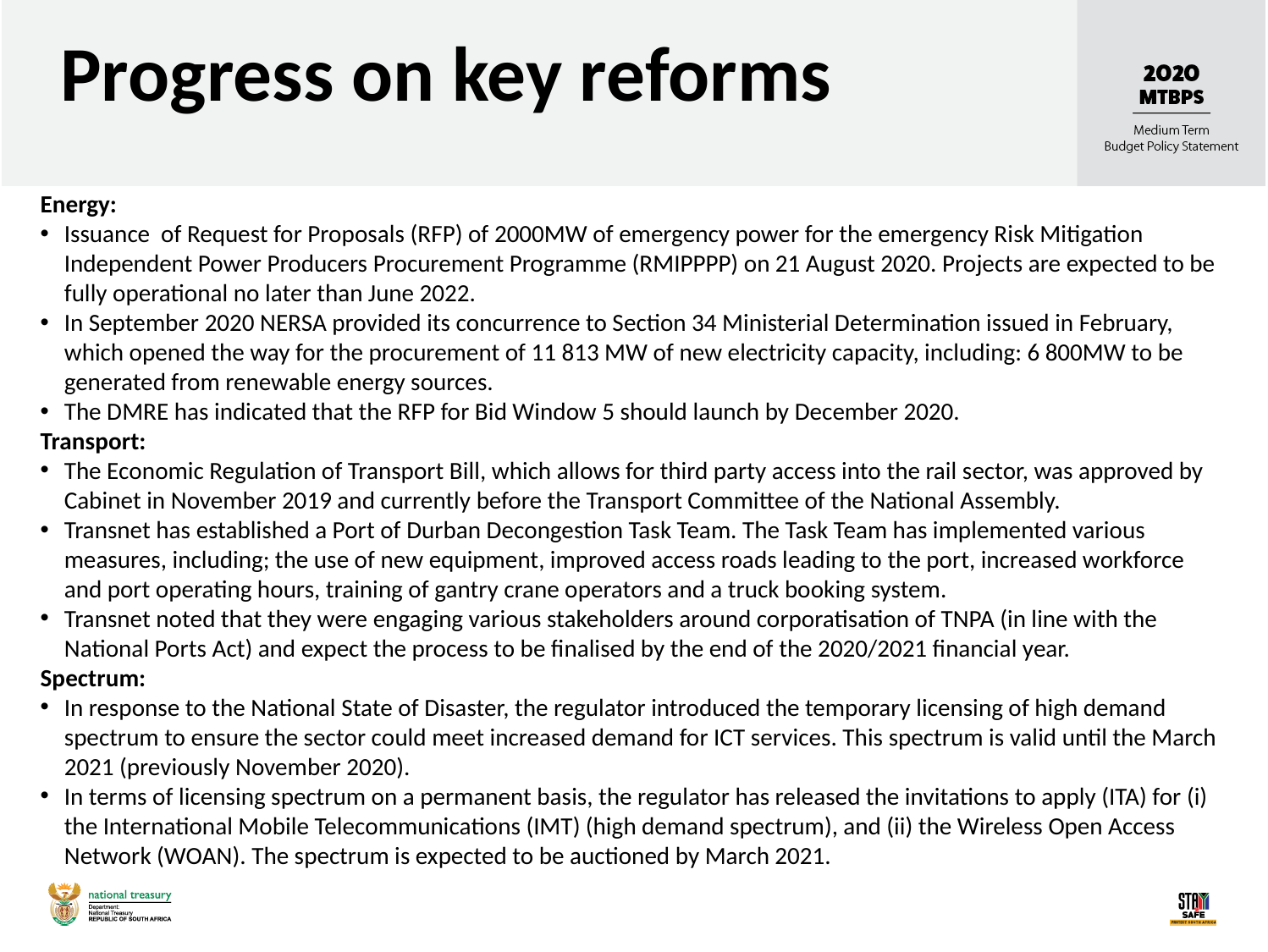

# Progress on key reforms
Energy:
Issuance  of Request for Proposals (RFP) of 2000MW of emergency power for the emergency Risk Mitigation Independent Power Producers Procurement Programme (RMIPPPP) on 21 August 2020. Projects are expected to be fully operational no later than June 2022.
In September 2020 NERSA provided its concurrence to Section 34 Ministerial Determination issued in February, which opened the way for the procurement of 11 813 MW of new electricity capacity, including: 6 800MW to be generated from renewable energy sources.
The DMRE has indicated that the RFP for Bid Window 5 should launch by December 2020.
Transport:
The Economic Regulation of Transport Bill, which allows for third party access into the rail sector, was approved by Cabinet in November 2019 and currently before the Transport Committee of the National Assembly.
Transnet has established a Port of Durban Decongestion Task Team. The Task Team has implemented various measures, including; the use of new equipment, improved access roads leading to the port, increased workforce and port operating hours, training of gantry crane operators and a truck booking system.
Transnet noted that they were engaging various stakeholders around corporatisation of TNPA (in line with the National Ports Act) and expect the process to be finalised by the end of the 2020/2021 financial year.
Spectrum:
In response to the National State of Disaster, the regulator introduced the temporary licensing of high demand spectrum to ensure the sector could meet increased demand for ICT services. This spectrum is valid until the March 2021 (previously November 2020).
In terms of licensing spectrum on a permanent basis, the regulator has released the invitations to apply (ITA) for (i) the International Mobile Telecommunications (IMT) (high demand spectrum), and (ii) the Wireless Open Access Network (WOAN). The spectrum is expected to be auctioned by March 2021.